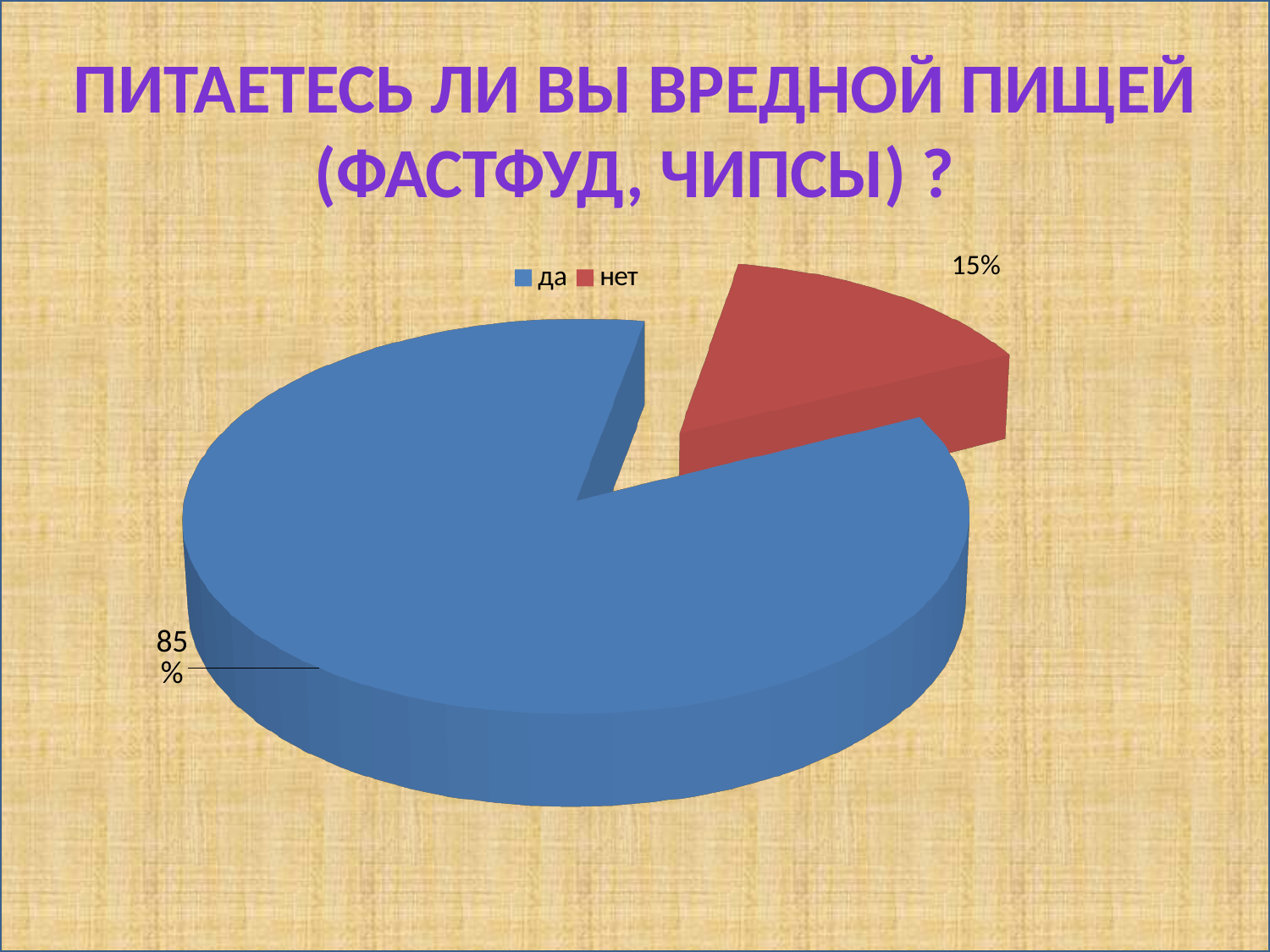

ПИТАЕТЕСЬ ЛИ ВЫ ВРЕДНОЙ ПИЩЕЙ (ФАСТФУД, ЧИПСЫ) ?

[unsupported chart]